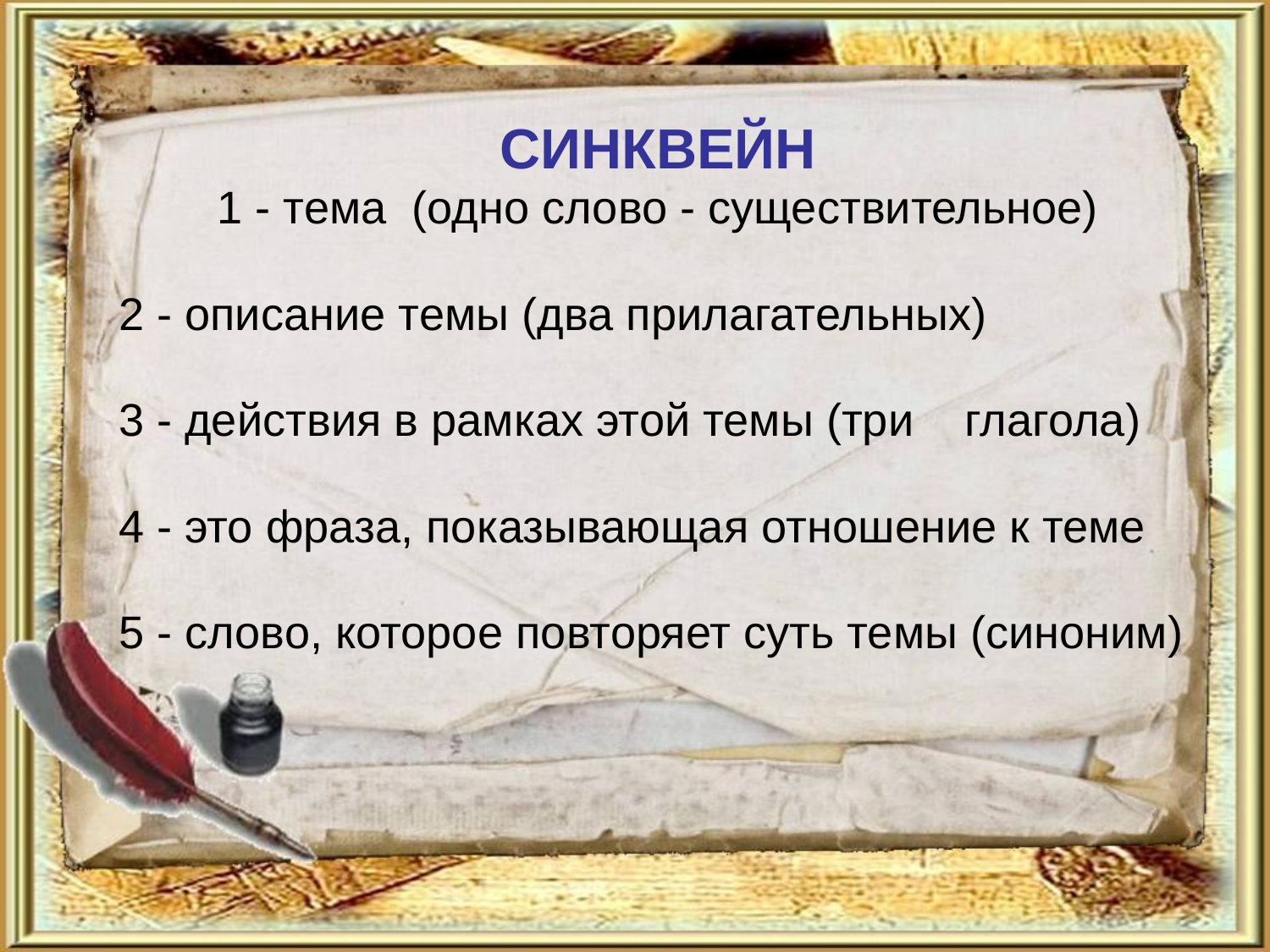

СИНКВЕЙН
1 - тема  (одно слово - существительное)

2 - описание темы (два прилагательных)

3 - действия в рамках этой темы (три    глагола)

4 - это фраза, показывающая отношение к теме

5 - слово, которое повторяет суть темы (синоним)